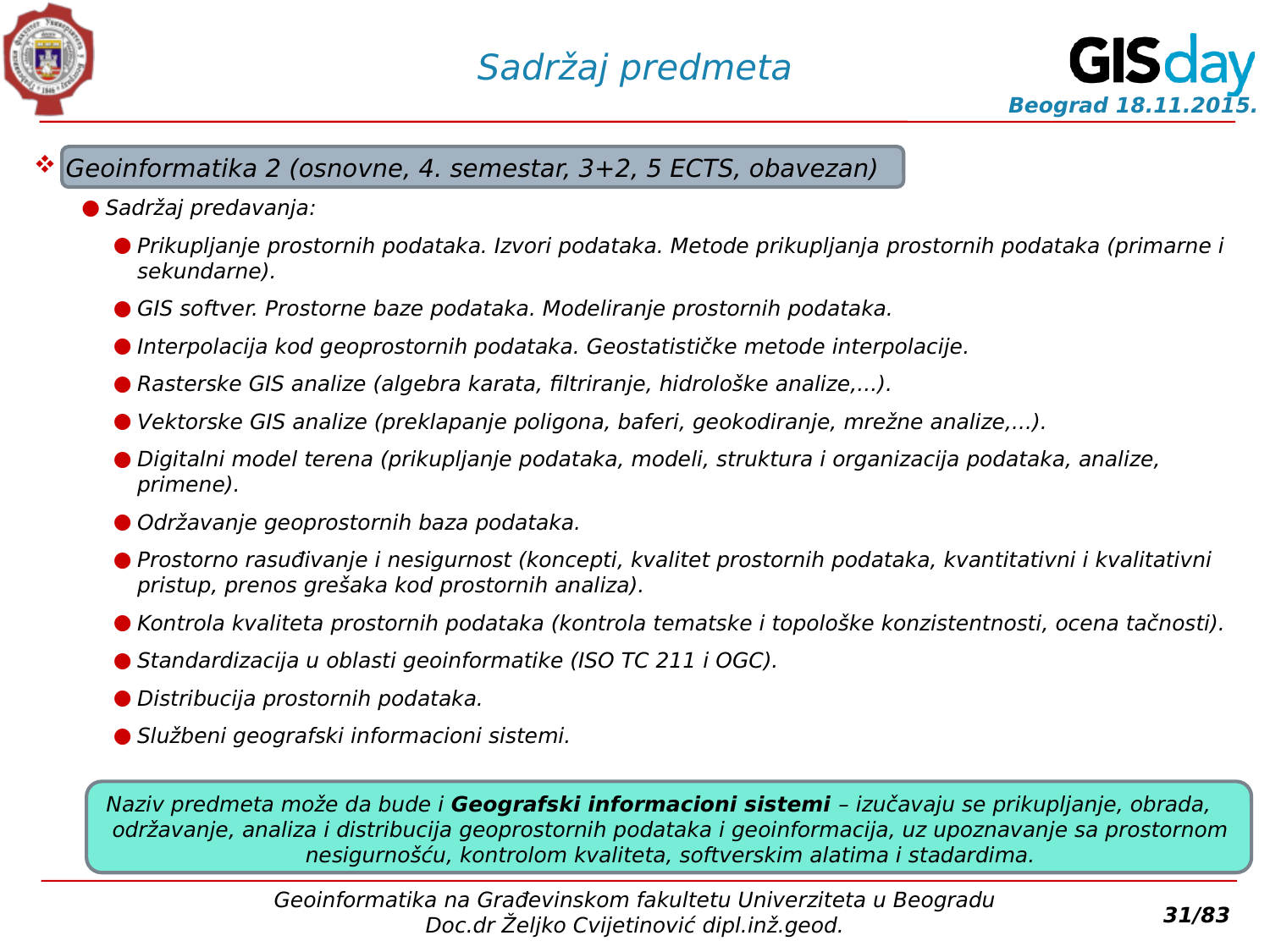

# Sadržaj predmeta
Geoinformatika 2 (osnovne, 4. semestar, 3+2, 5 ECTS, obavezan)
Sadržaj predavanja:
Prikupljanje prostornih podataka. Izvori podataka. Metode prikupljanja prostornih podataka (primarne i sekundarne).
GIS softver. Prostorne baze podataka. Modeliranje prostornih podataka.
Interpolacija kod geoprostornih podataka. Geostatističke metode interpolacije.
Rasterske GIS analize (algebra karata, filtriranje, hidrološke analize,...).
Vektorske GIS analize (preklapanje poligona, baferi, geokodiranje, mrežne analize,...).
Digitalni model terena (prikupljanje podataka, modeli, struktura i organizacija podataka, analize, primene).
Održavanje geoprostornih baza podataka.
Prostorno rasuđivanje i nesigurnost (koncepti, kvalitet prostornih podataka, kvantitativni i kvalitativni pristup, prenos grešaka kod prostornih analiza).
Kontrola kvaliteta prostornih podataka (kontrola tematske i topološke konzistentnosti, ocena tačnosti).
Standardizacija u oblasti geoinformatike (ISO TC 211 i OGC).
Distribucija prostornih podataka.
Službeni geografski informacioni sistemi.

Naziv predmeta može da bude i Geografski informacioni sistemi – izučavaju se prikupljanje, obrada, održavanje, analiza i distribucija geoprostornih podataka i geoinformacija, uz upoznavanje sa prostornom nesigurnošću, kontrolom kvaliteta, softverskim alatima i stadardima.